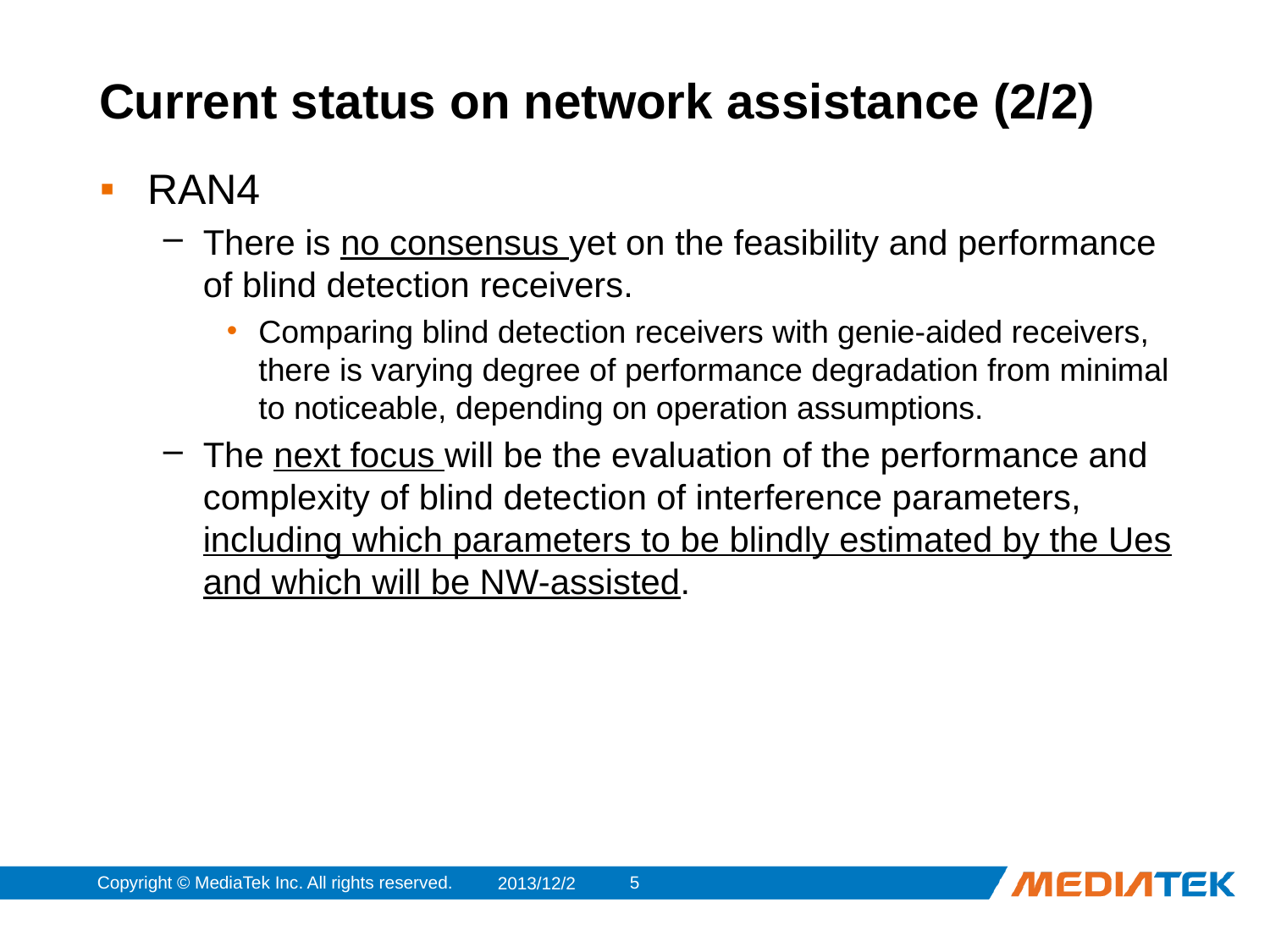

# Current status on network assistance (2/2)
RAN4
There is no consensus yet on the feasibility and performance of blind detection receivers.
Comparing blind detection receivers with genie-aided receivers, there is varying degree of performance degradation from minimal to noticeable, depending on operation assumptions.
The next focus will be the evaluation of the performance and complexity of blind detection of interference parameters, including which parameters to be blindly estimated by the Ues and which will be NW-assisted.
Copyright © MediaTek Inc. All rights reserved.
5
2013/12/2